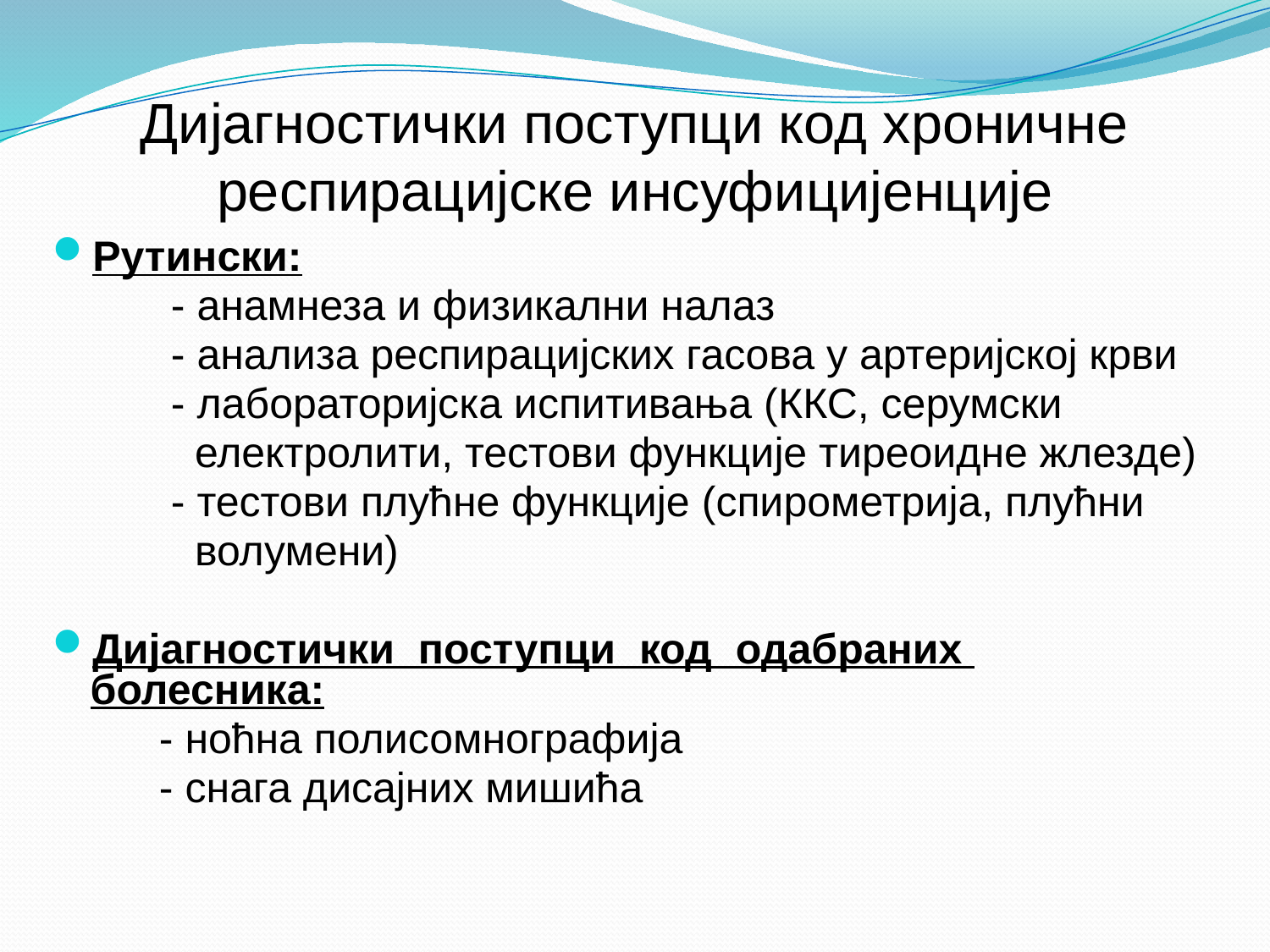

# Дијагностички поступци код хроничне респирацијске инсуфицијенције
Рутински:
          - анамнеза и физикални налаз
          - анализа респирацијских гасова у артеријској крви
          - лабораторијска испитивања (ККС, серумски
            електролити, тестови функције тиреоидне жлезде)
          - тестови плућне функције (спирометрија, плућни
            волумени)

Дијагностички  поступци  код  одабраних  болесника:
         - ноћна полисомнографија
         - снага дисајних мишића